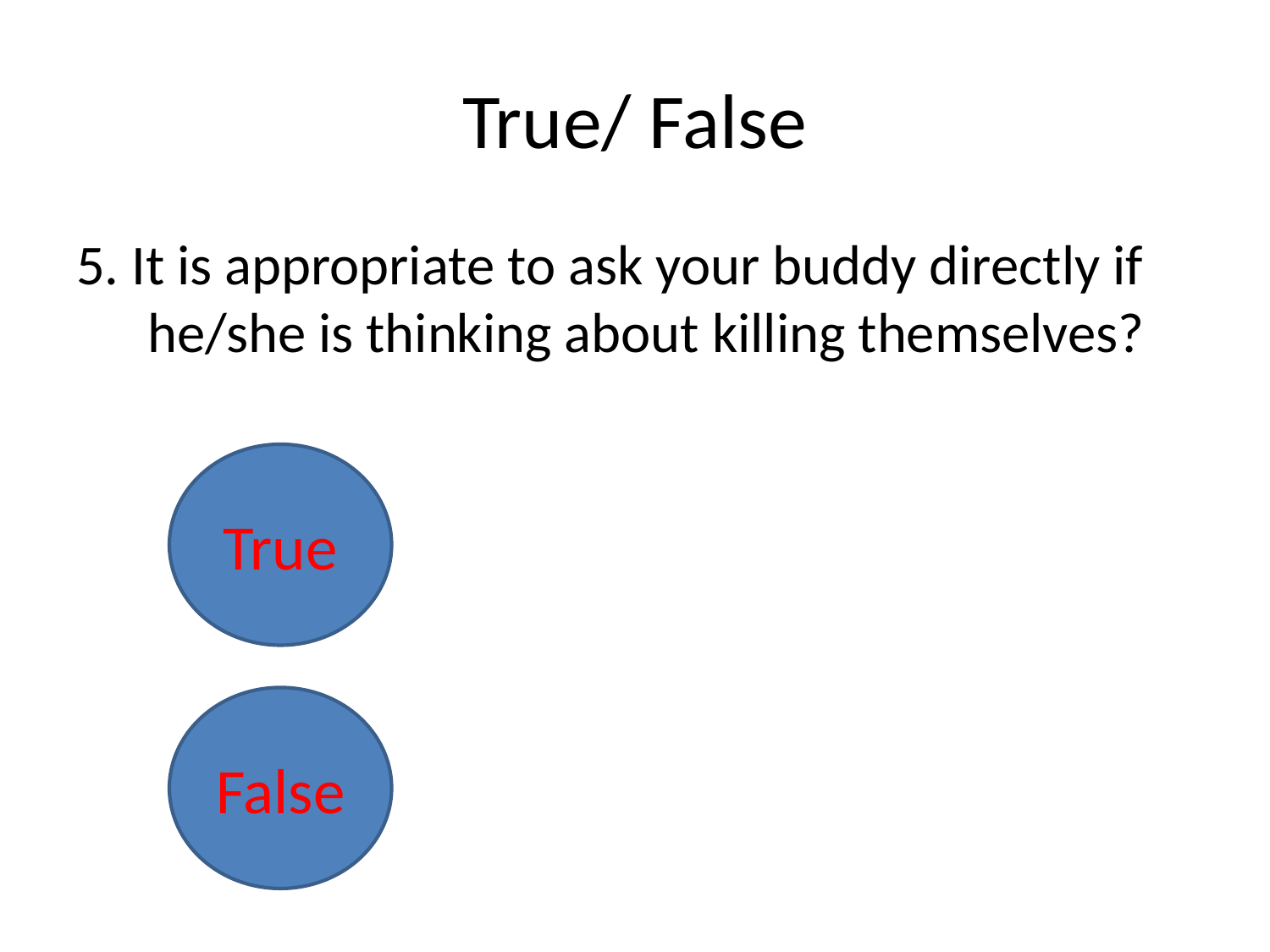

# True/ False
5. It is appropriate to ask your buddy directly if he/she is thinking about killing themselves?

True
False